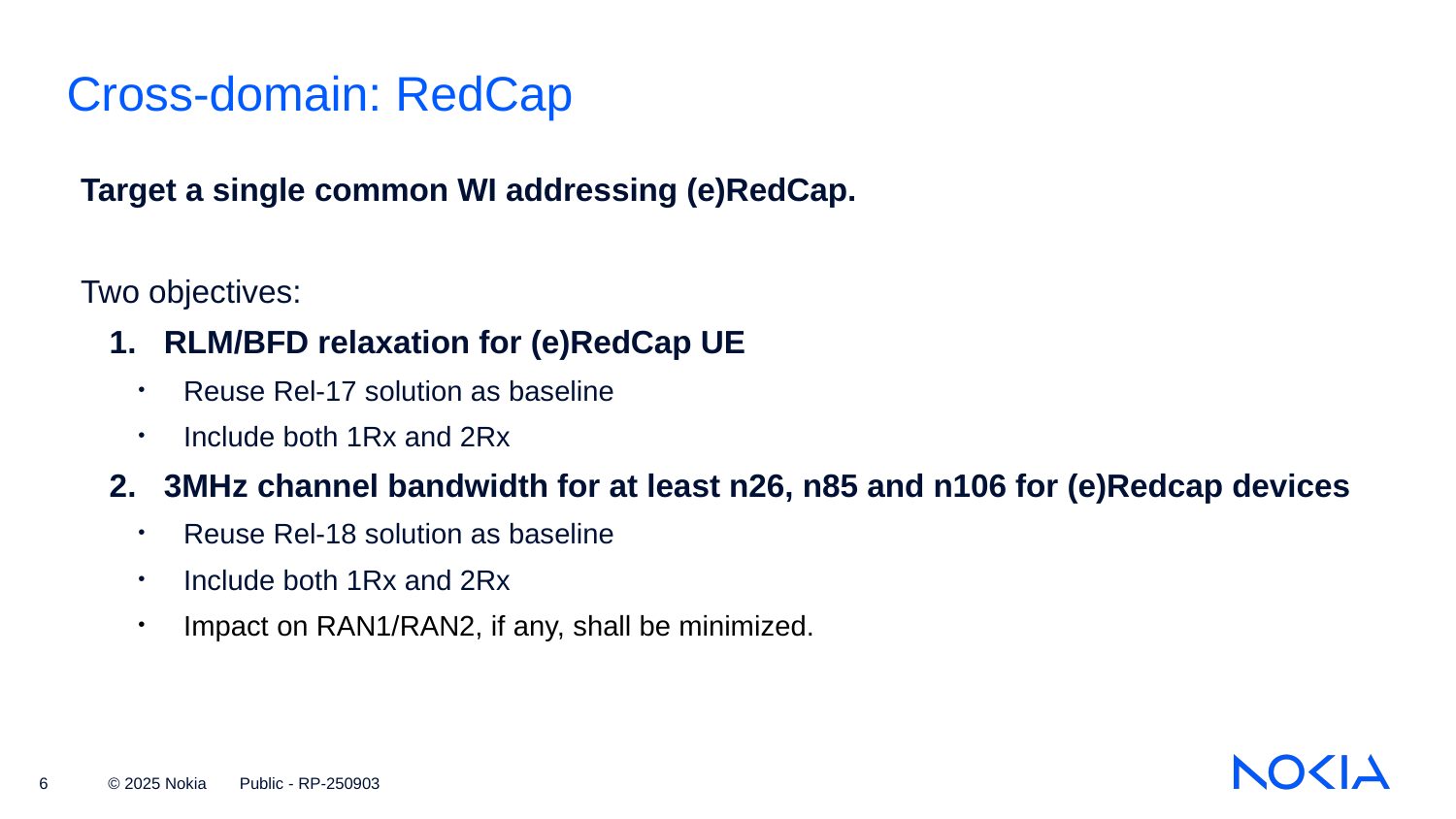

# Cross-domain: RedCap
Target a single common WI addressing (e)RedCap.

Two objectives:
RLM/BFD relaxation for (e)RedCap UE
Reuse Rel-17 solution as baseline
Include both 1Rx and 2Rx
3MHz channel bandwidth for at least n26, n85 and n106 for (e)Redcap devices
Reuse Rel-18 solution as baseline
Include both 1Rx and 2Rx
Impact on RAN1/RAN2, if any, shall be minimized.
Public - RP-250903